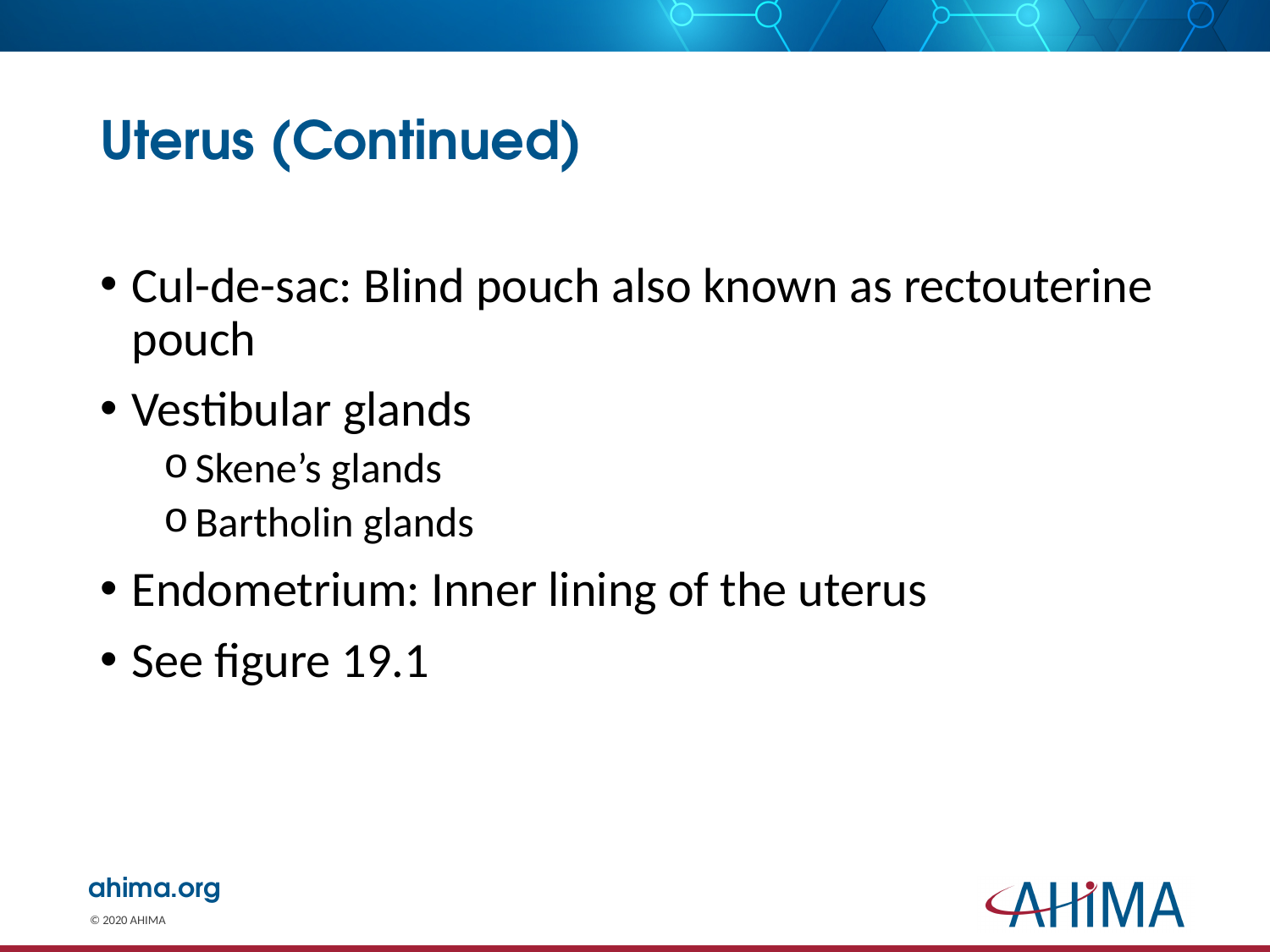

# Uterus (Continued)
Cul-de-sac: Blind pouch also known as rectouterine pouch
Vestibular glands
Skene’s glands
Bartholin glands
Endometrium: Inner lining of the uterus
See figure 19.1